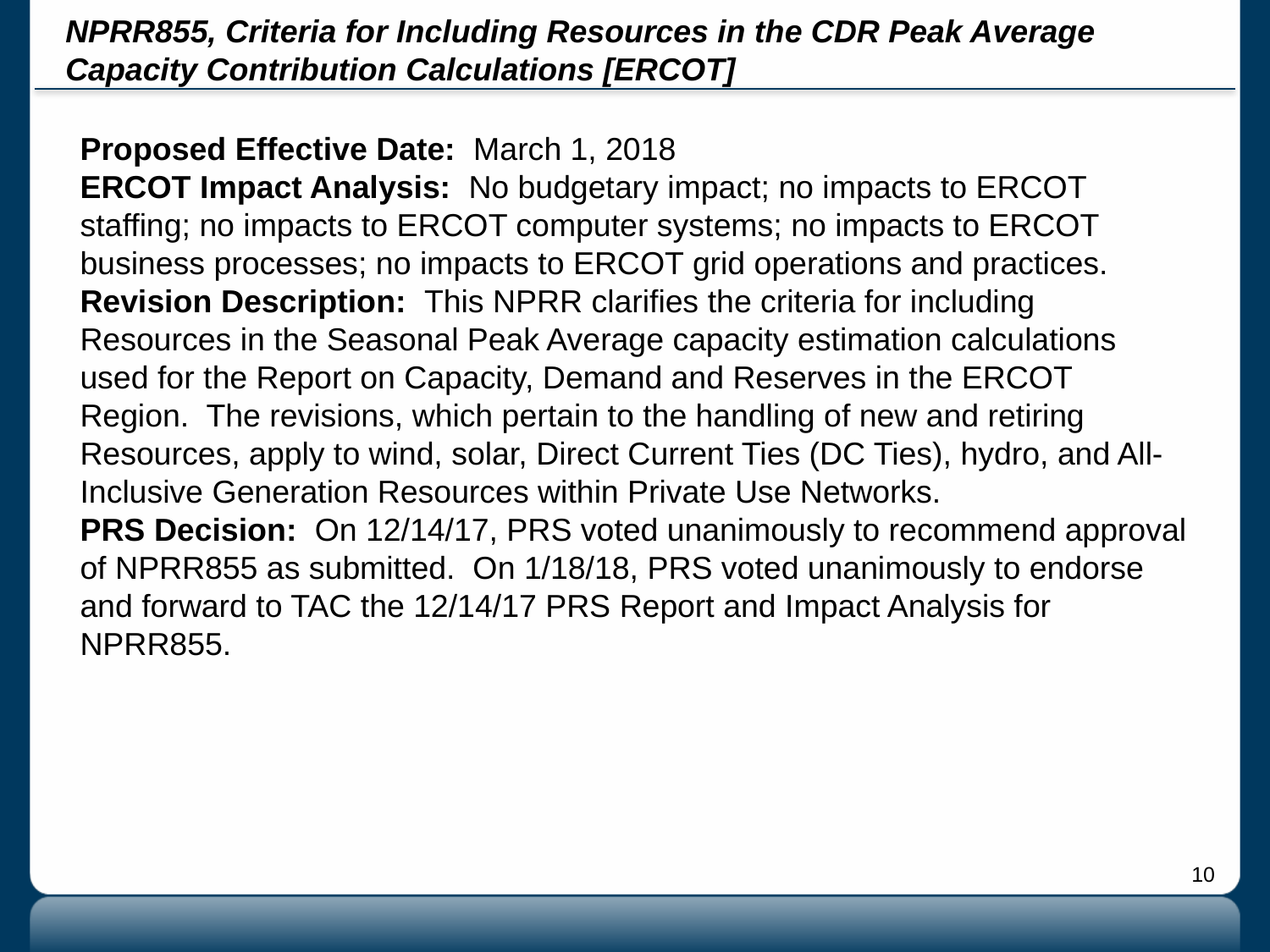

# NPRR855, Criteria for Including Resources in the CDR Peak Average Capacity Contribution Calculations [ERCOT]
Proposed Effective Date:  March 1, 2018
ERCOT Impact Analysis:  No budgetary impact; no impacts to ERCOT staffing; no impacts to ERCOT computer systems; no impacts to ERCOT business processes; no impacts to ERCOT grid operations and practices.
Revision Description:  This NPRR clarifies the criteria for including Resources in the Seasonal Peak Average capacity estimation calculations used for the Report on Capacity, Demand and Reserves in the ERCOT Region.  The revisions, which pertain to the handling of new and retiring Resources, apply to wind, solar, Direct Current Ties (DC Ties), hydro, and All-Inclusive Generation Resources within Private Use Networks.
PRS Decision:  On 12/14/17, PRS voted unanimously to recommend approval of NPRR855 as submitted.  On 1/18/18, PRS voted unanimously to endorse and forward to TAC the 12/14/17 PRS Report and Impact Analysis for NPRR855.